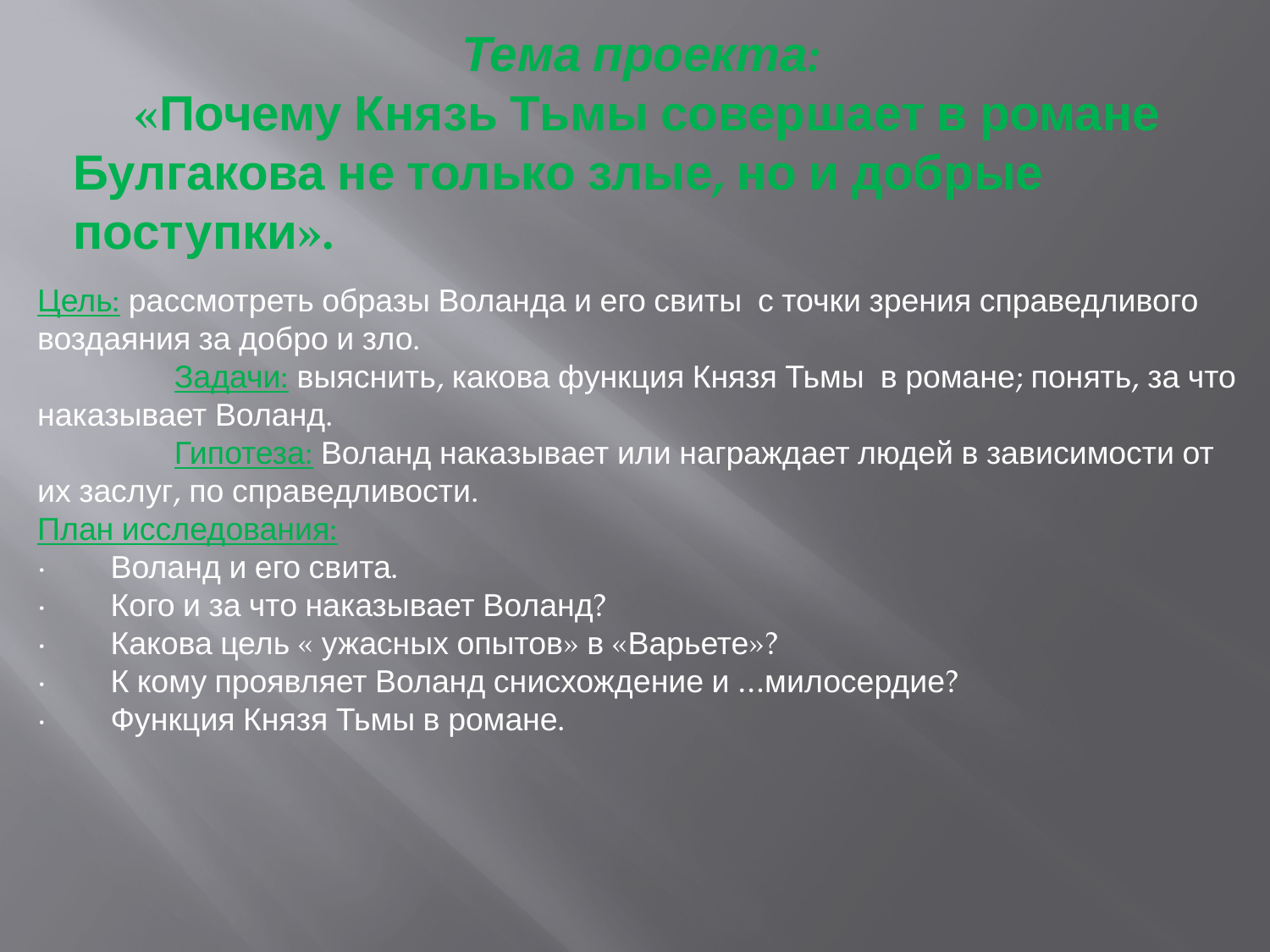

Тема проекта:
     «Почему Князь Тьмы совершает в романе Булгакова не только злые, но и добрые поступки».

Цель: рассмотреть образы Воланда и его свиты  с точки зрения справедливого воздаяния за добро и зло.
                 Задачи: выяснить, какова функция Князя Тьмы  в романе; понять, за что наказывает Воланд.
                 Гипотеза: Воланд наказывает или награждает людей в зависимости от их заслуг, по справедливости.
План исследования:
·        Воланд и его свита.
·        Кого и за что наказывает Воланд?
·        Какова цель « ужасных опытов» в «Варьете»?
·        К кому проявляет Воланд снисхождение и …милосердие?
·        Функция Князя Тьмы в романе.